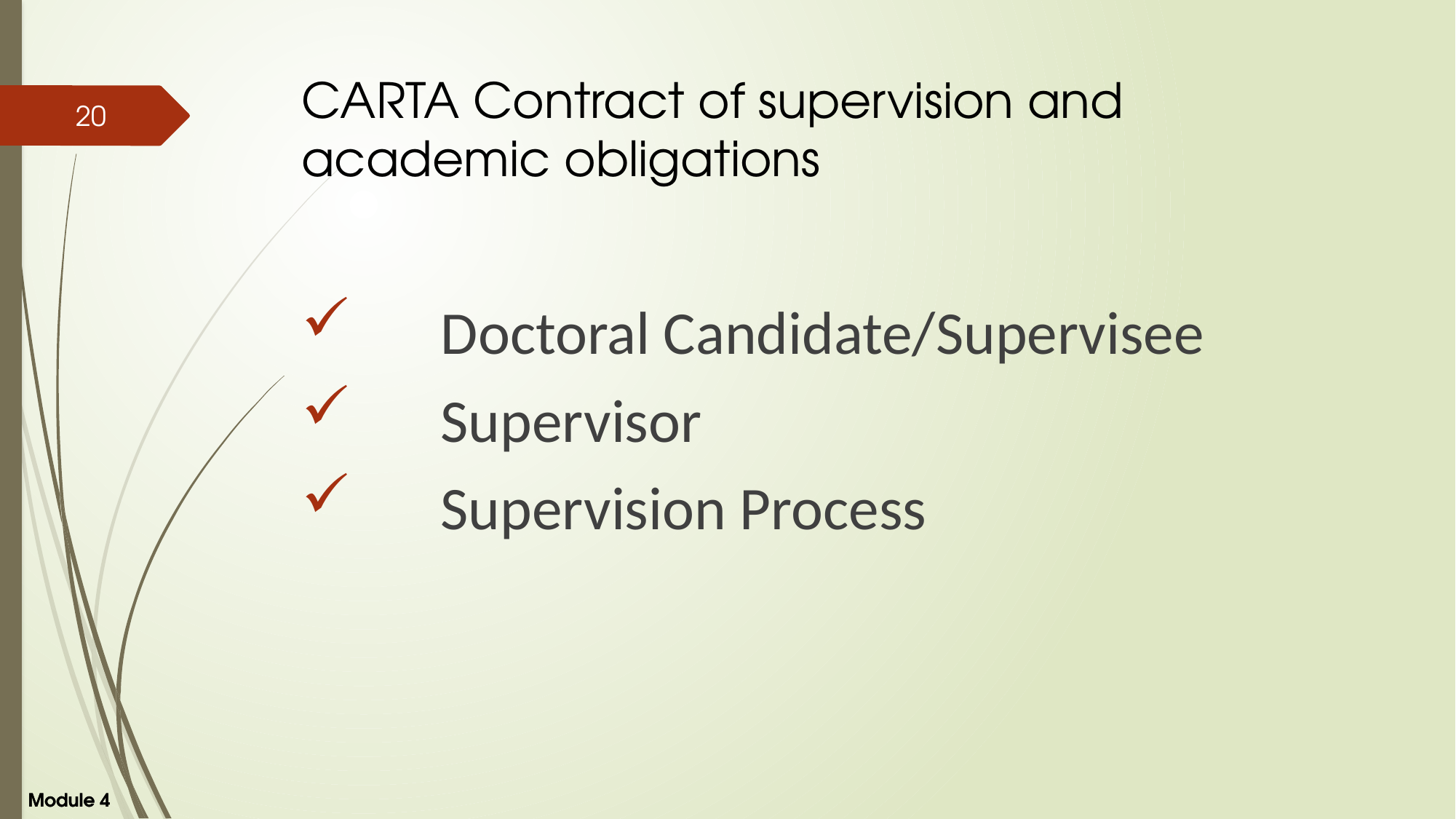

CARTA Contract of supervision and academic obligations
20

Doctoral Candidate/Supervisee
Supervisor
Supervision Process